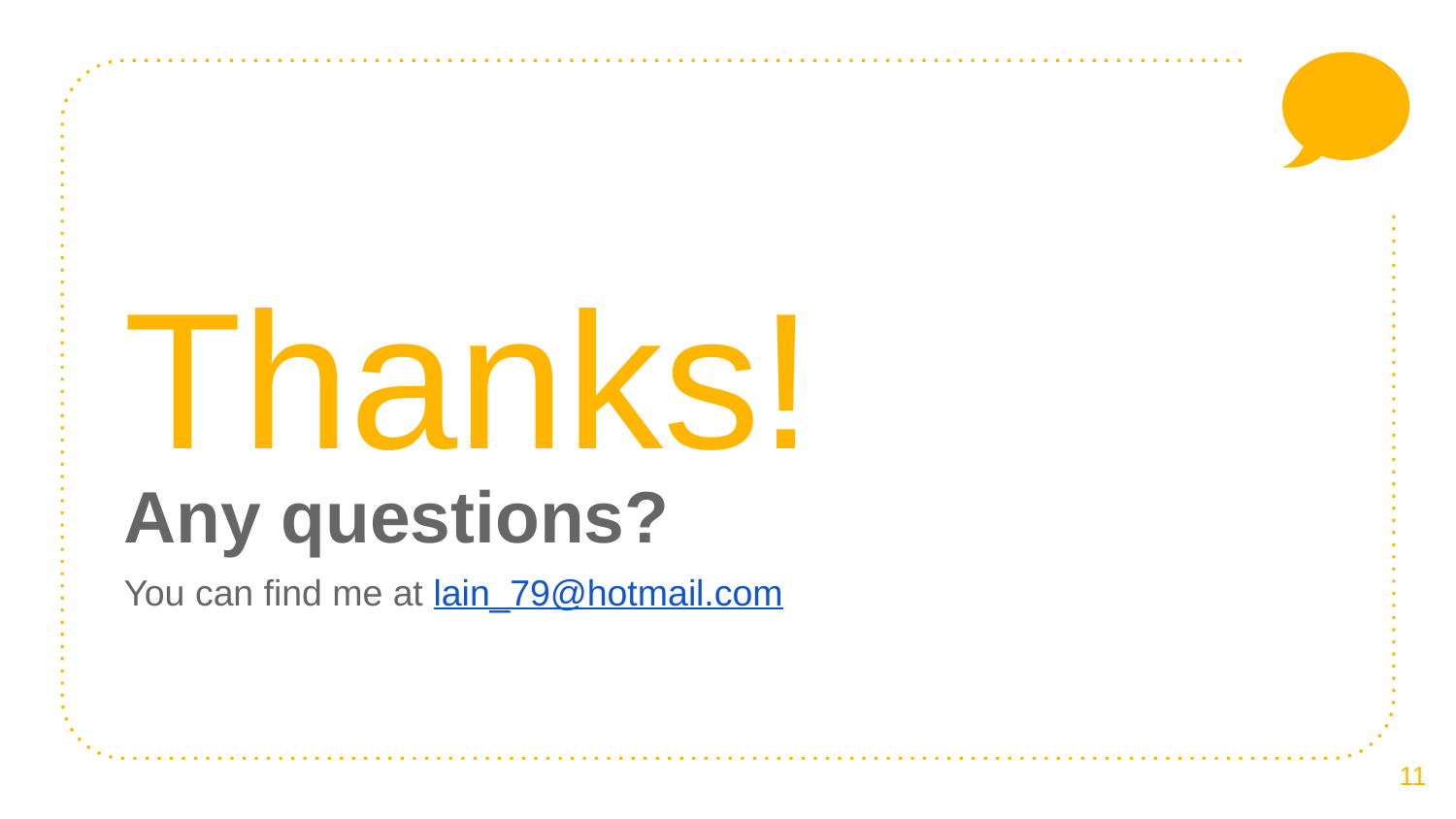

Thanks!
Any questions?
You can find me at lain_79@hotmail.com

11